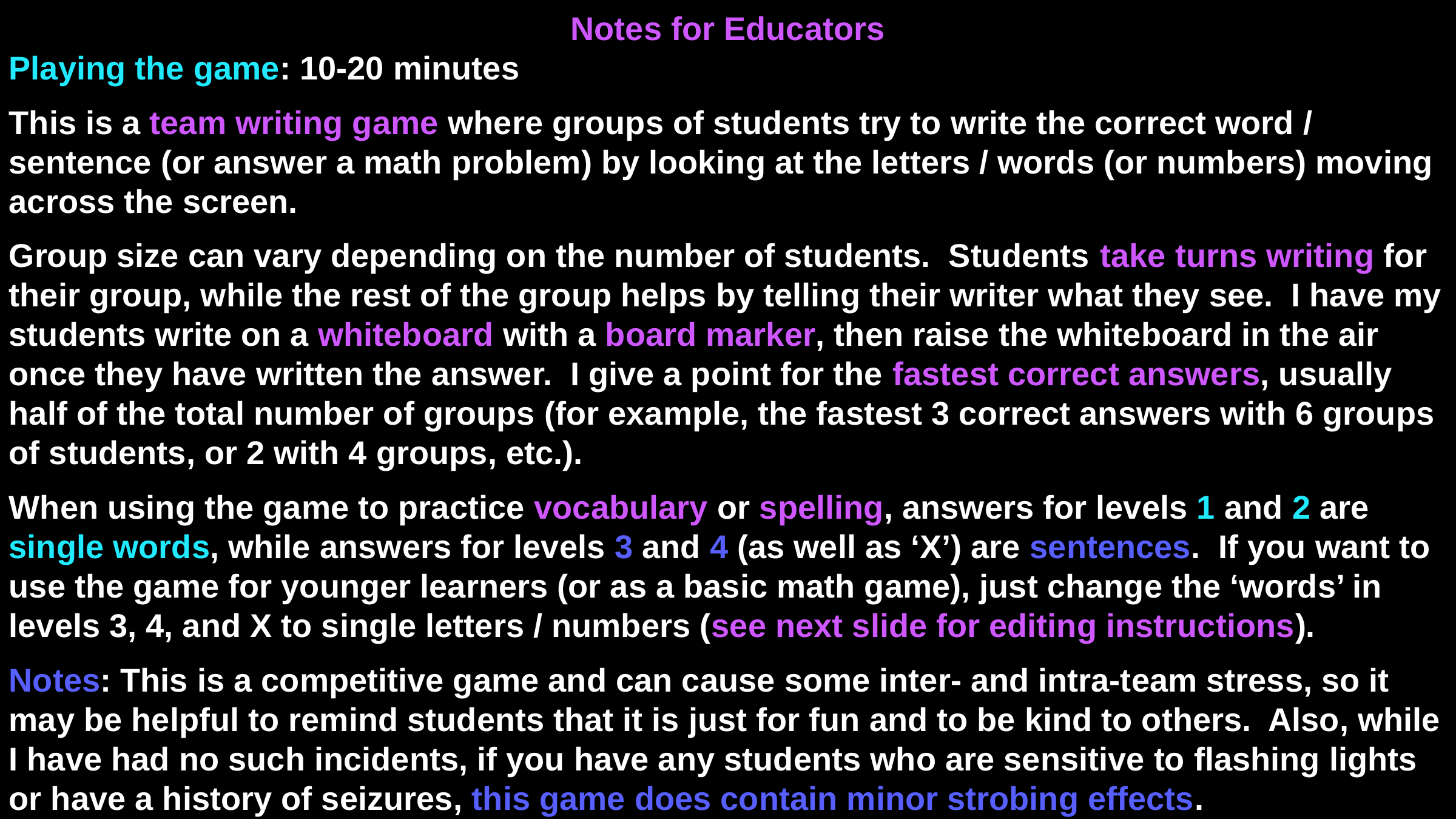

Notes for Educators
Playing the game: 10-20 minutes
This is a team writing game where groups of students try to write the correct word / sentence (or answer a math problem) by looking at the letters / words (or numbers) moving across the screen.
Group size can vary depending on the number of students.  Students take turns writing for their group, while the rest of the group helps by telling their writer what they see.  I have my students write on a whiteboard with a board marker, then raise the whiteboard in the air once they have written the answer.  I give a point for the fastest correct answers, usually half of the total number of groups (for example, the fastest 3 correct answers with 6 groups of students, or 2 with 4 groups, etc.).
When using the game to practice vocabulary or spelling, answers for levels 1 and 2 are single words, while answers for levels 3 and 4 (as well as ‘X’) are sentences.  If you want to use the game for younger learners (or as a basic math game), just change the ‘words’ in levels 3, 4, and X to single letters / numbers (see next slide for editing instructions).
Notes: This is a competitive game and can cause some inter- and intra-team stress, so it may be helpful to remind students that it is just for fun and to be kind to others.  Also, while I have had no such incidents, if you have any students who are sensitive to flashing lights or have a history of seizures, this game does contain minor strobing effects.